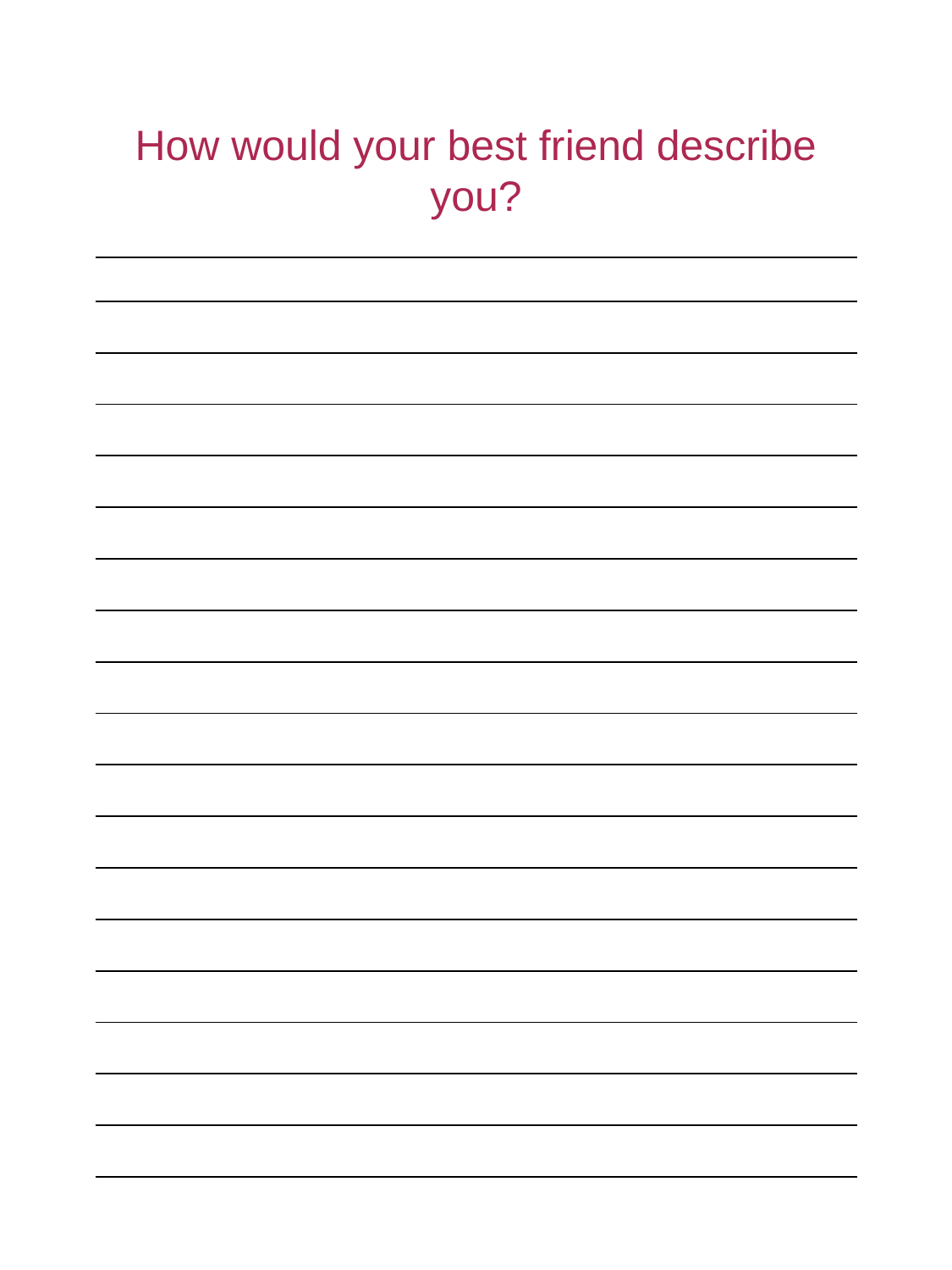

How would your best friend describe you?
|  |
| --- |
|  |
|  |
|  |
|  |
|  |
|  |
|  |
|  |
|  |
|  |
|  |
|  |
|  |
|  |
|  |
|  |
|  |